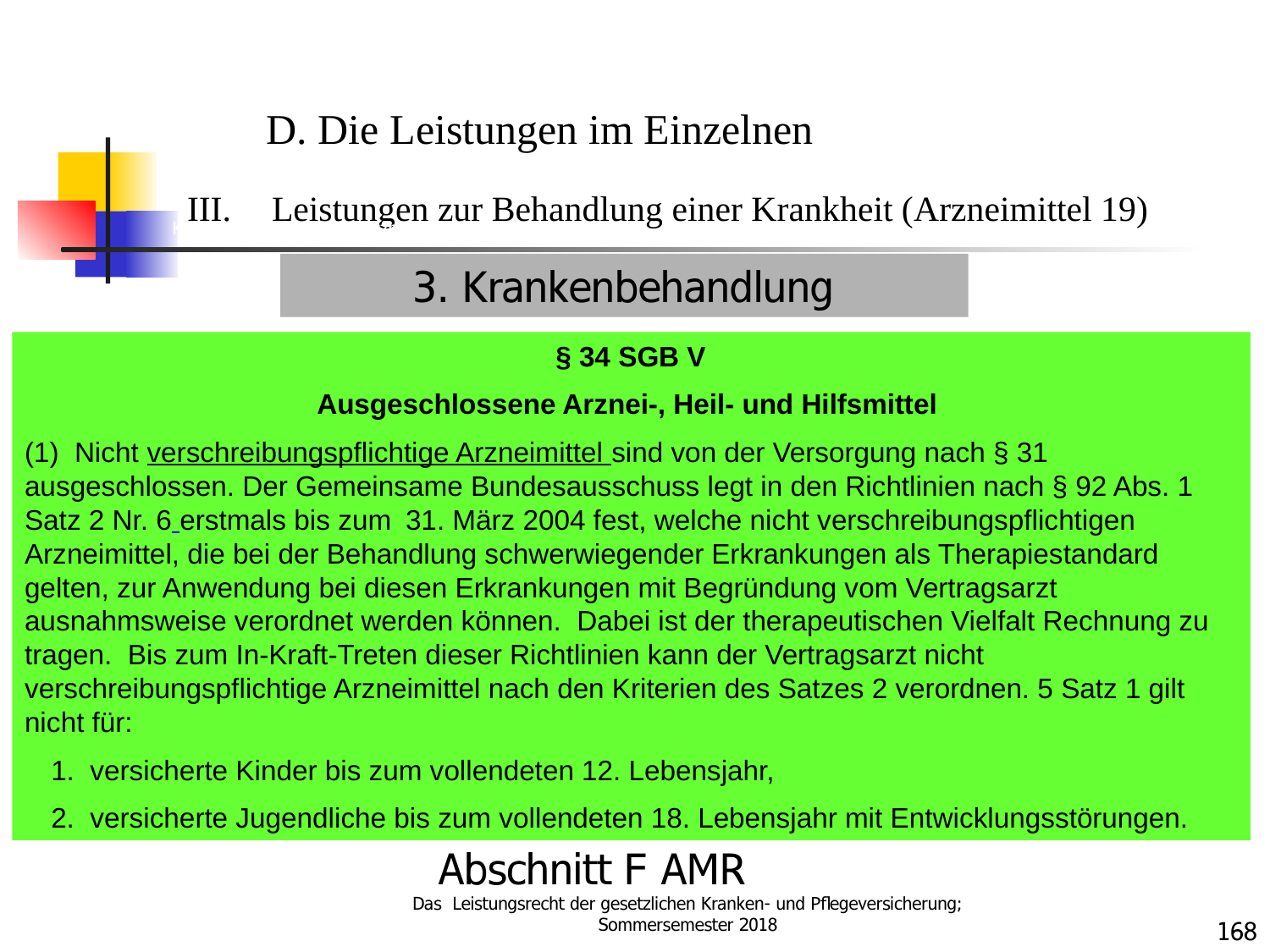

Krankenbehandlung 19 (Arzneimittel)
D. Die Leistungen im Einzelnen

Leistungen zur Behandlung einer Krankheit (Arzneimittel 19)
3. Krankenbehandlung
 § 34 SGB V
Ausgeschlossene Arznei-, Heil- und Hilfsmittel
(1)  Nicht verschreibungspflichtige Arzneimittel sind von der Versorgung nach § 31 ausgeschlossen. Der Gemeinsame Bundesausschuss legt in den Richtlinien nach § 92 Abs. 1 Satz 2 Nr. 6 erstmals bis zum 	31. März 2004 fest, welche nicht verschreibungspflichtigen Arzneimittel, die bei der Behandlung schwerwiegender Erkrankungen als Therapiestandard gelten, zur Anwendung bei diesen Erkrankungen mit Begründung vom Vertragsarzt ausnahmsweise verordnet werden können.  Dabei ist der therapeutischen Vielfalt Rechnung zu tragen.  Bis zum In-Kraft-Treten dieser Richtlinien kann der Vertragsarzt nicht verschreibungspflichtige Arzneimittel nach den Kriterien des Satzes 2 verordnen. 5 Satz 1 gilt nicht für:
	1.  versicherte Kinder bis zum vollendeten 12. Lebensjahr,
	2.  versicherte Jugendliche bis zum vollendeten 18. Lebensjahr mit Entwicklungsstörungen.
Krankheit
Abschnitt F AMR
Das  Leistungsrecht der gesetzlichen Kranken- und Pflegeversicherung; Sommersemester 2018
168